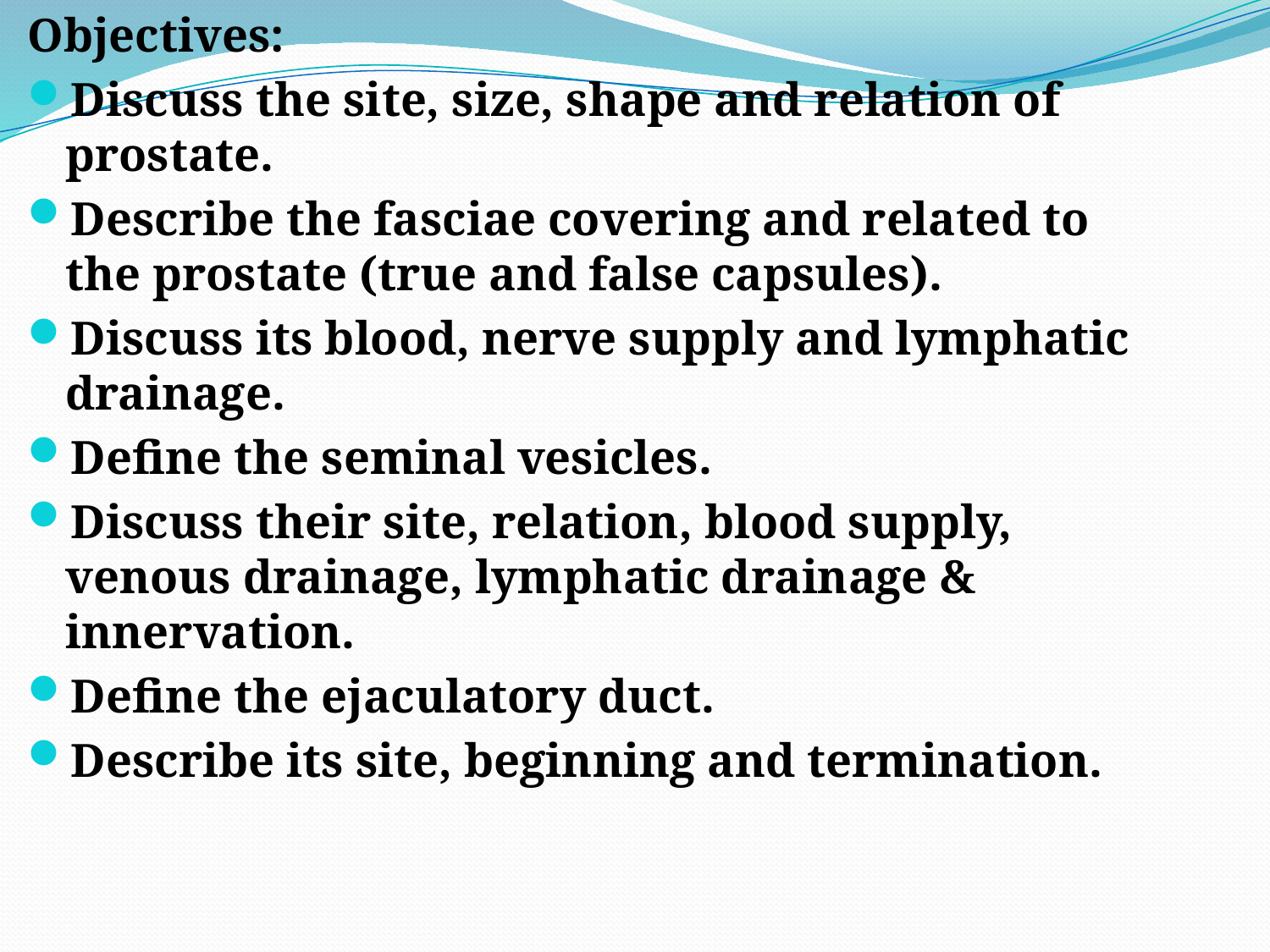

Objectives:
Discuss the site, size, shape and relation of prostate.
Describe the fasciae covering and related to the prostate (true and false capsules).
Discuss its blood, nerve supply and lymphatic drainage.
Define the seminal vesicles.
Discuss their site, relation, blood supply, venous drainage, lymphatic drainage &  innervation.
Define the ejaculatory duct.
Describe its site, beginning and termination.